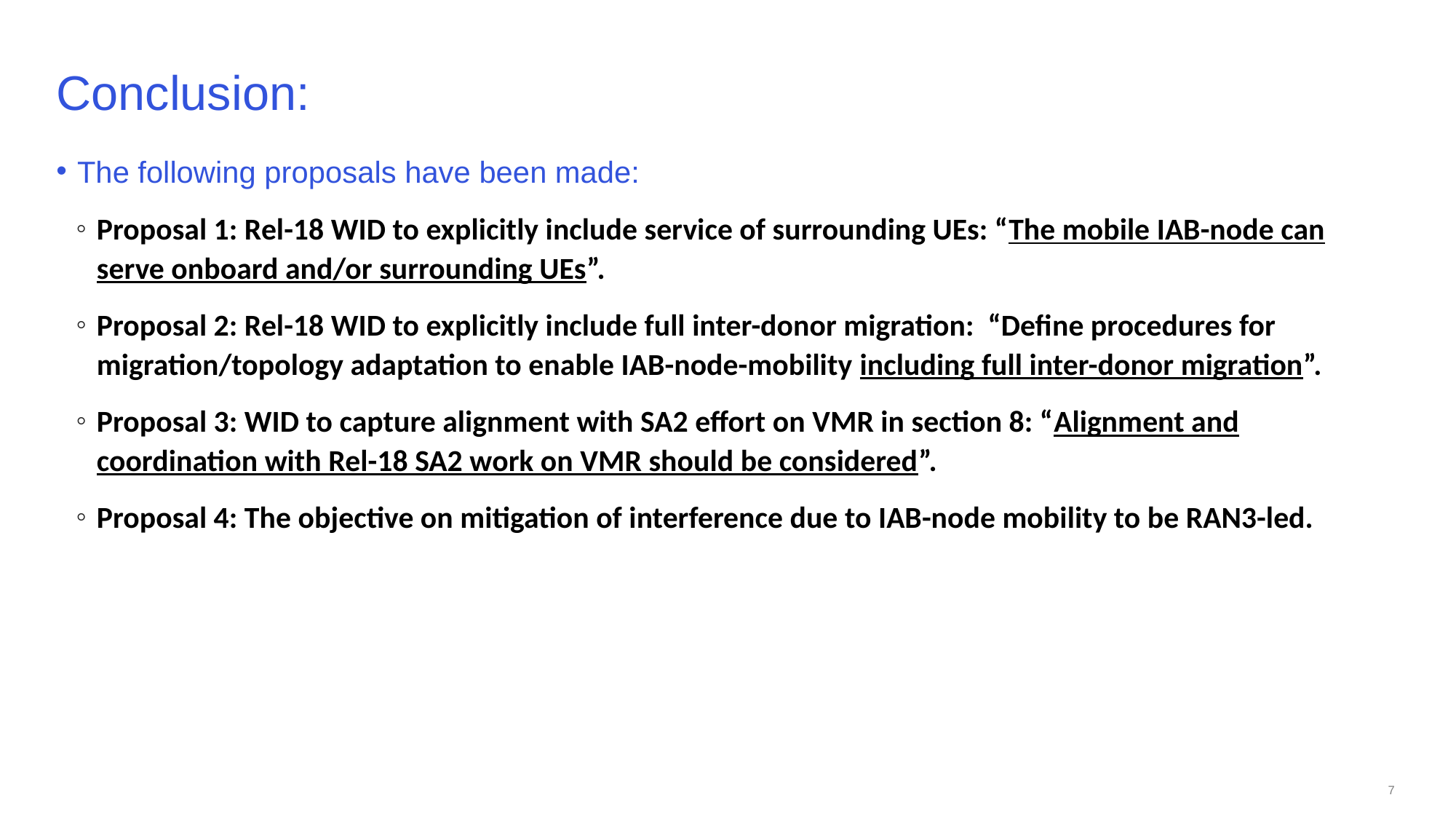

# Conclusion:
The following proposals have been made:
Proposal 1: Rel-18 WID to explicitly include service of surrounding UEs: “The mobile IAB-node can serve onboard and/or surrounding UEs”.
Proposal 2: Rel-18 WID to explicitly include full inter-donor migration:  “Define procedures for migration/topology adaptation to enable IAB-node-mobility including full inter-donor migration”.
Proposal 3: WID to capture alignment with SA2 effort on VMR in section 8: “Alignment and coordination with Rel-18 SA2 work on VMR should be considered”.
Proposal 4: The objective on mitigation of interference due to IAB-node mobility to be RAN3-led.